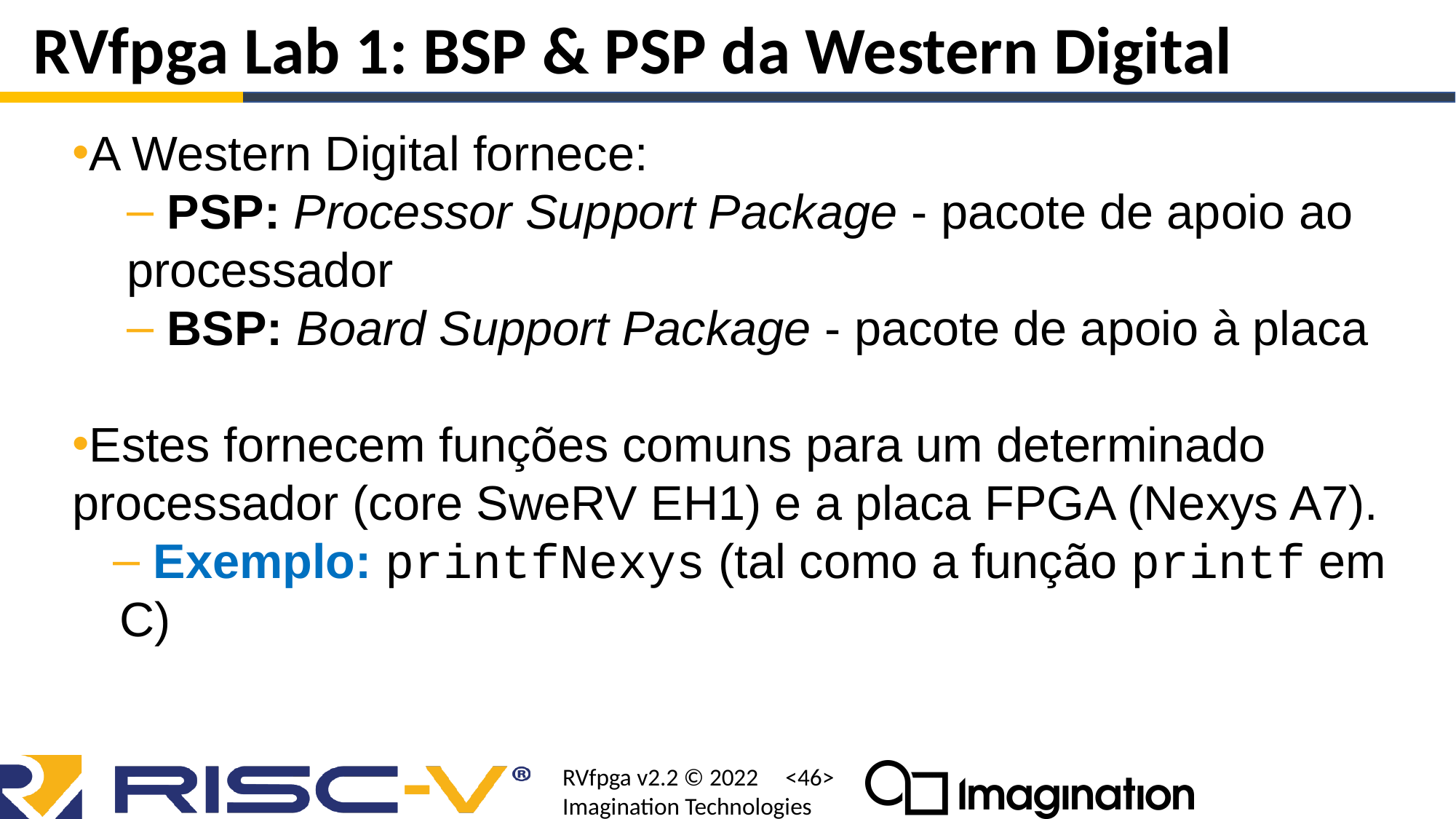

# RVfpga Lab 1: BSP & PSP da Western Digital
A Western Digital fornece:
 PSP: Processor Support Package - pacote de apoio ao processador
 BSP: Board Support Package - pacote de apoio à placa

Estes fornecem funções comuns para um determinado processador (core SweRV EH1) e a placa FPGA (Nexys A7).
 Exemplo: printfNexys (tal como a função printf em C)